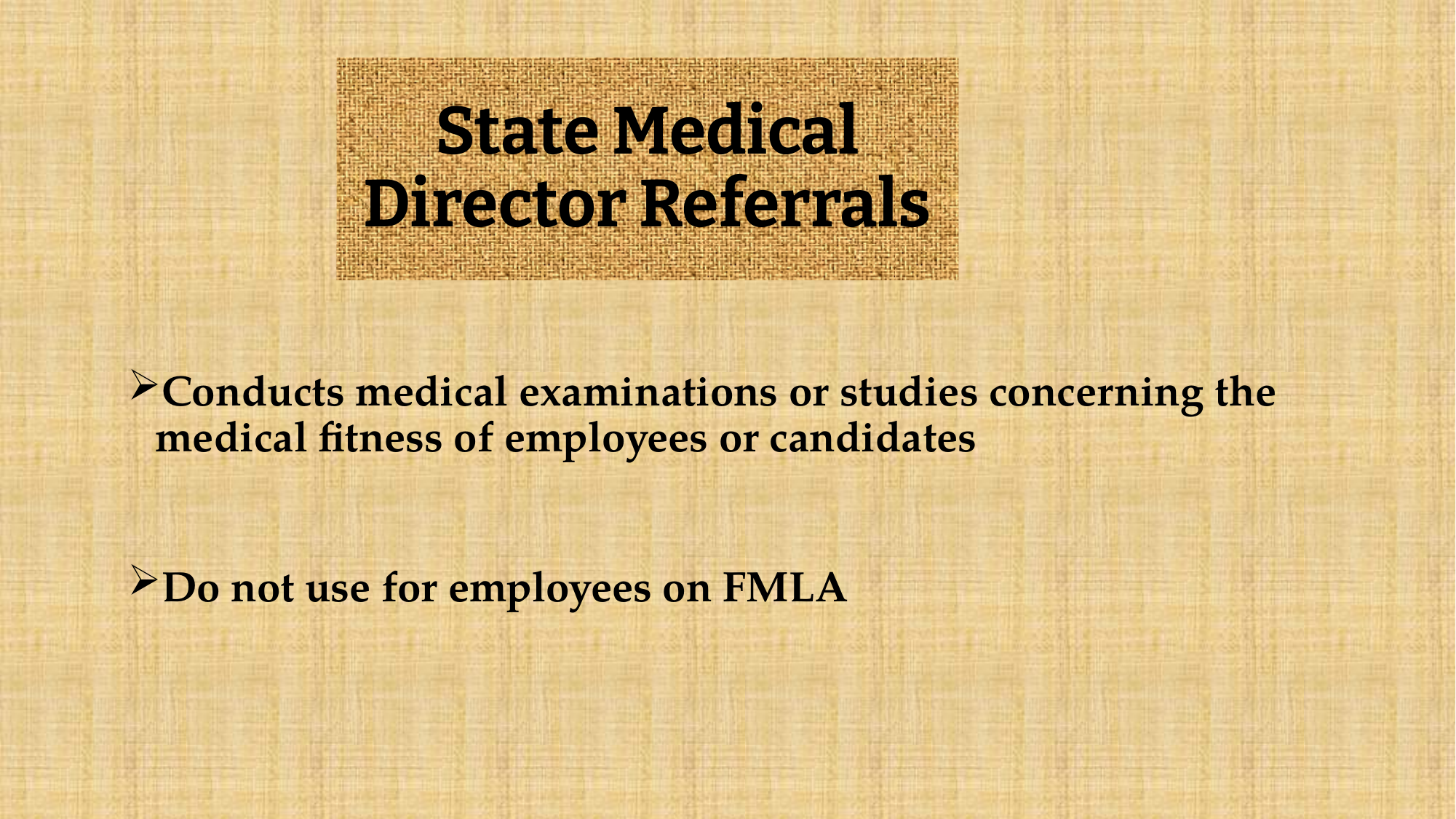

# State Medical Director Referrals
Conducts medical examinations or studies concerning the medical fitness of employees or candidates
Do not use for employees on FMLA